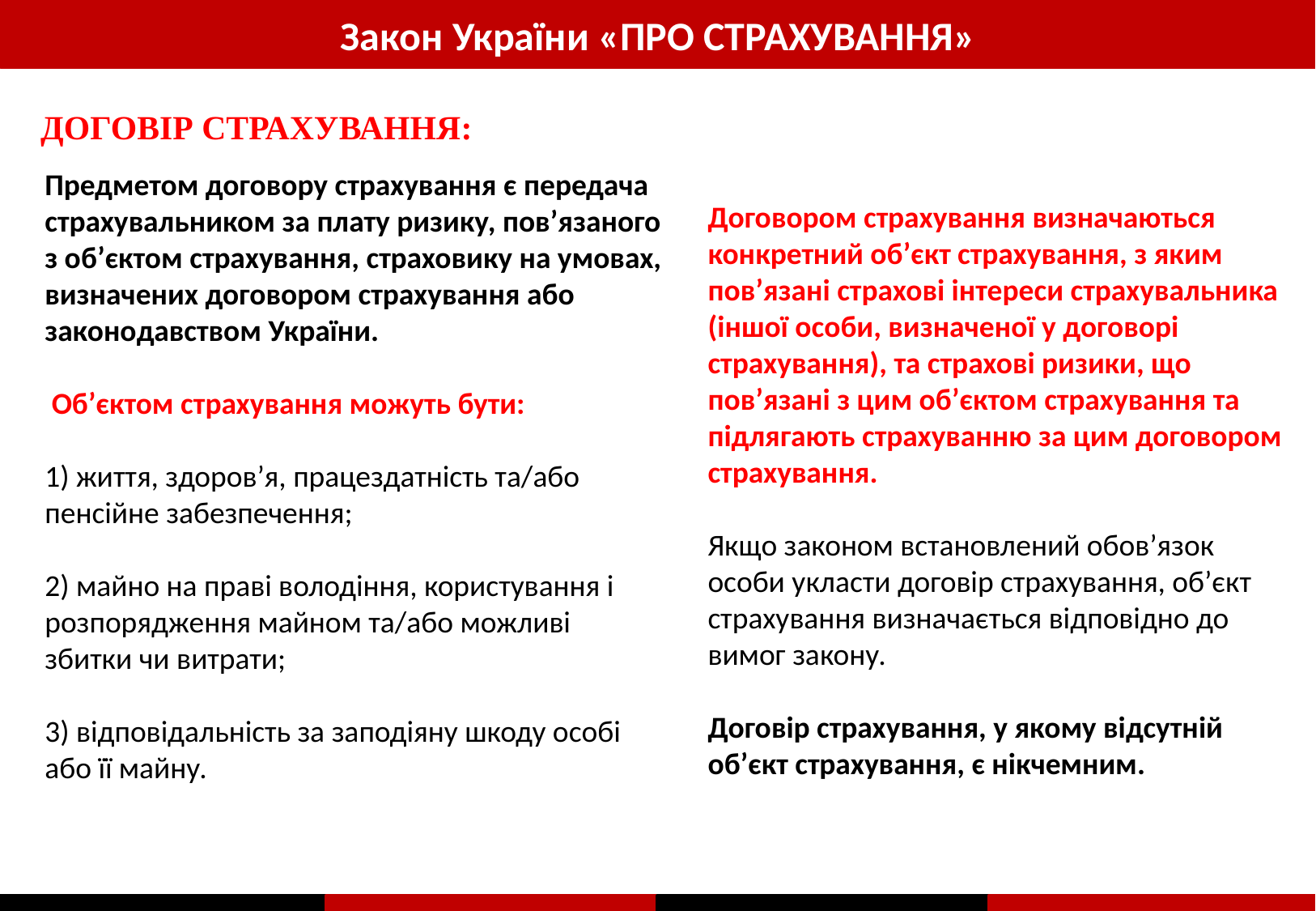

Закон України «ПРО СТРАХУВАННЯ»
ДОГОВІР СТРАХУВАННЯ:
Предметом договору страхування є передача страхувальником за плату ризику, пов’язаного з об’єктом страхування, страховику на умовах, визначених договором страхування або законодавством України.

 Об’єктом страхування можуть бути:

1) життя, здоров’я, працездатність та/або пенсійне забезпечення;

2) майно на праві володіння, користування і розпорядження майном та/або можливі збитки чи витрати;

3) відповідальність за заподіяну шкоду особі або її майну.
Договором страхування визначаються конкретний об’єкт страхування, з яким пов’язані страхові інтереси страхувальника (іншої особи, визначеної у договорі страхування), та страхові ризики, що пов’язані з цим об’єктом страхування та підлягають страхуванню за цим договором страхування.

Якщо законом встановлений обов’язок особи укласти договір страхування, об’єкт страхування визначається відповідно до вимог закону.

Договір страхування, у якому відсутній об’єкт страхування, є нікчемним.